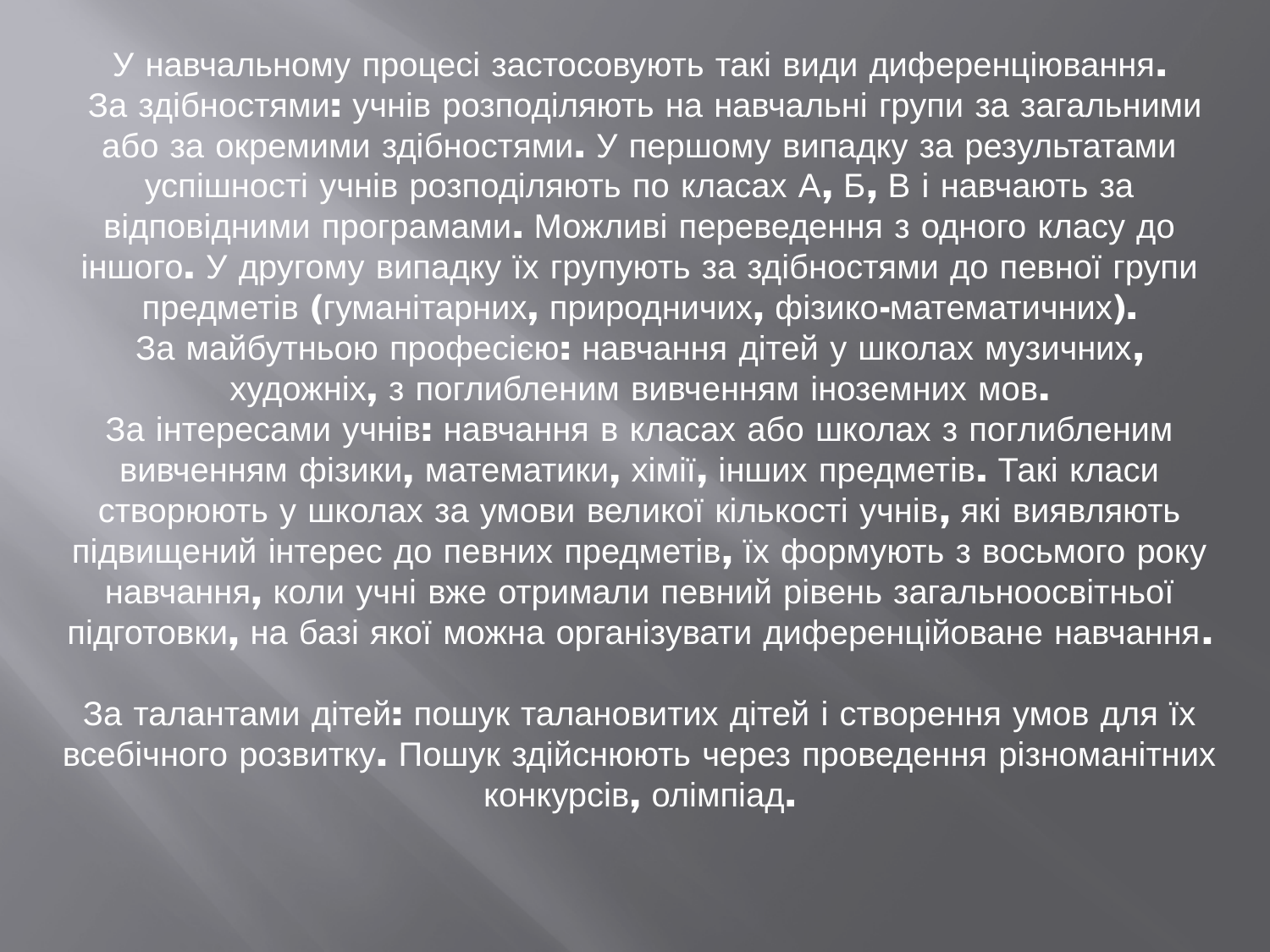

У навчальному процесі застосовують такі види диференціювання.
 За здібностями: учнів розподіляють на навчальні гру­пи за загальними або за окремими здібностями. У першо­му випадку за результатами успішності учнів розподіля­ють по класах А, Б, В і навчають за відповідними програ­мами. Можливі переведення з одного класу до іншого. У другому випадку їх групують за здібностями до певної гру­пи предметів (гуманітарних, природничих, фізико-математичних).
За майбутньою професією: навчання дітей у школах му­зичних, художніх, з поглибленим вивченням іноземних мов.
За інтересами учнів: навчання в класах або школах з поглибленим вивченням фізики, математики, хімії, інших предметів. Такі класи створюють у школах за умови вели­кої кількості учнів, які виявляють підвищений інтерес до певних предметів, їх формують з восьмого року навчання, коли учні вже отримали певний рівень загальноосвітньої підготовки, на базі якої можна організувати диференційо­ване навчання.
За талантами дітей: пошук талановитих дітей і ство­рення умов для їх всебічного розвитку. Пошук здійснюють через проведення різноманітних конкурсів, олімпіад.